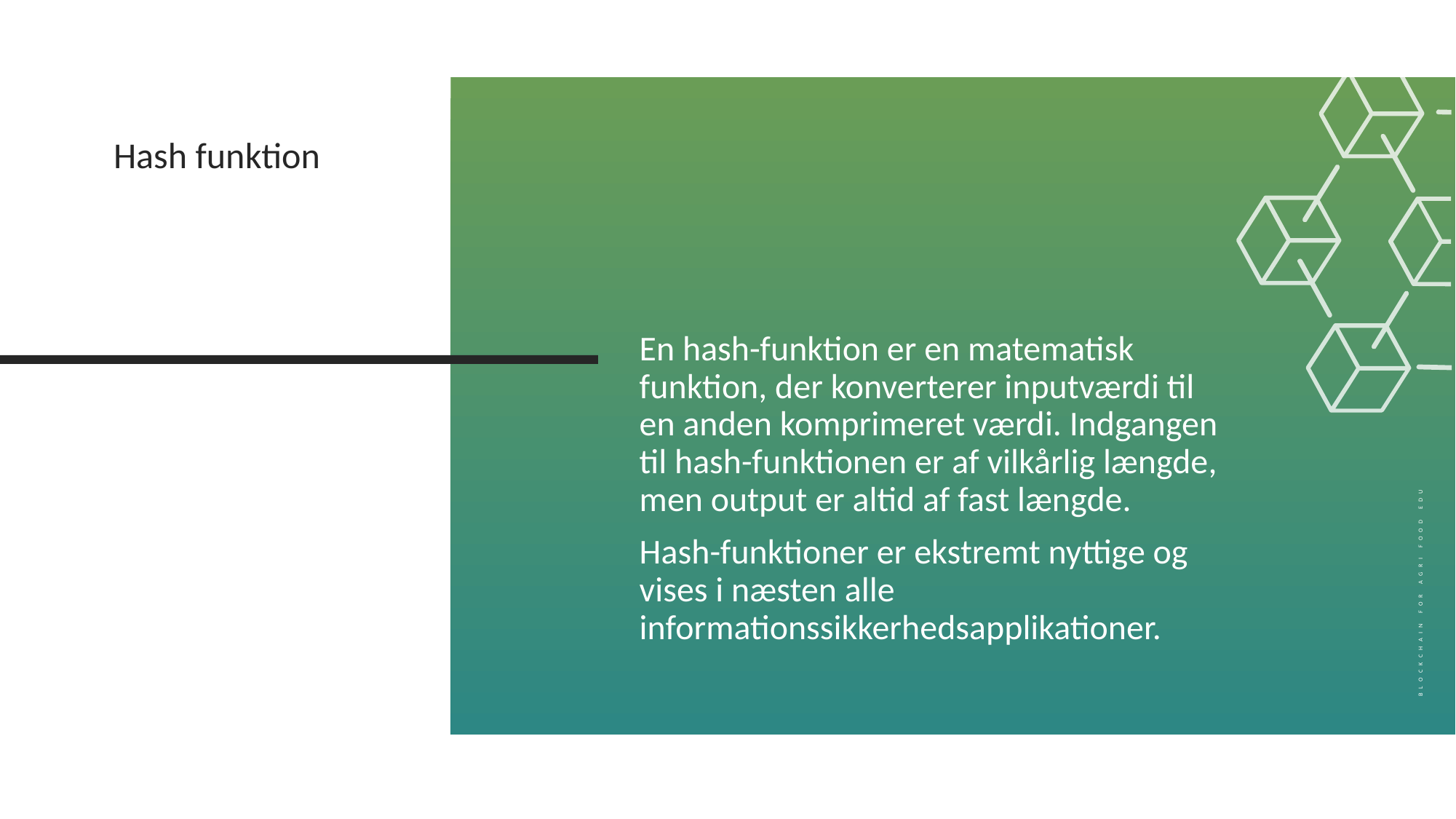

Hash funktion
En hash-funktion er en matematisk funktion, der konverterer inputværdi til en anden komprimeret værdi. Indgangen til hash-funktionen er af vilkårlig længde, men output er altid af fast længde.
Hash-funktioner er ekstremt nyttige og vises i næsten alle informationssikkerhedsapplikationer.